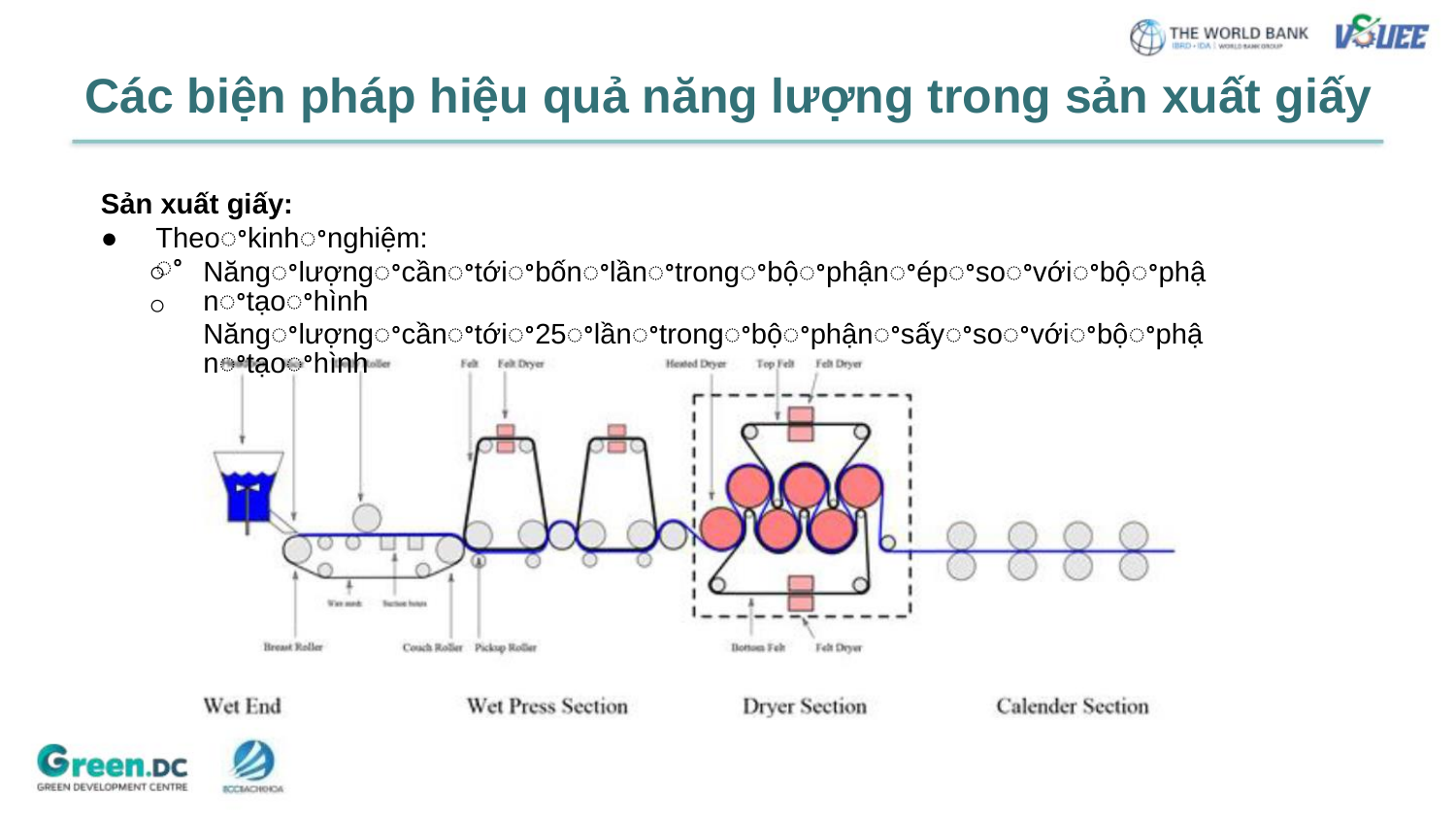

Các biện pháp hiệu quả năng lượng trong sản xuất giấy
Sản xuất giấy:
●
Theoꢀkinhꢀnghiệm:ꢀ
○
○
Năngꢀlượngꢀcầnꢀtớiꢀbốnꢀlầnꢀtrongꢀbộꢀphậnꢀépꢀsoꢀvớiꢀbộꢀphậnꢀtạoꢀhình
Năngꢀlượngꢀcầnꢀtớiꢀ25ꢀlầnꢀtrongꢀbộꢀphậnꢀsấyꢀsoꢀvớiꢀbộꢀphậnꢀtạoꢀhình